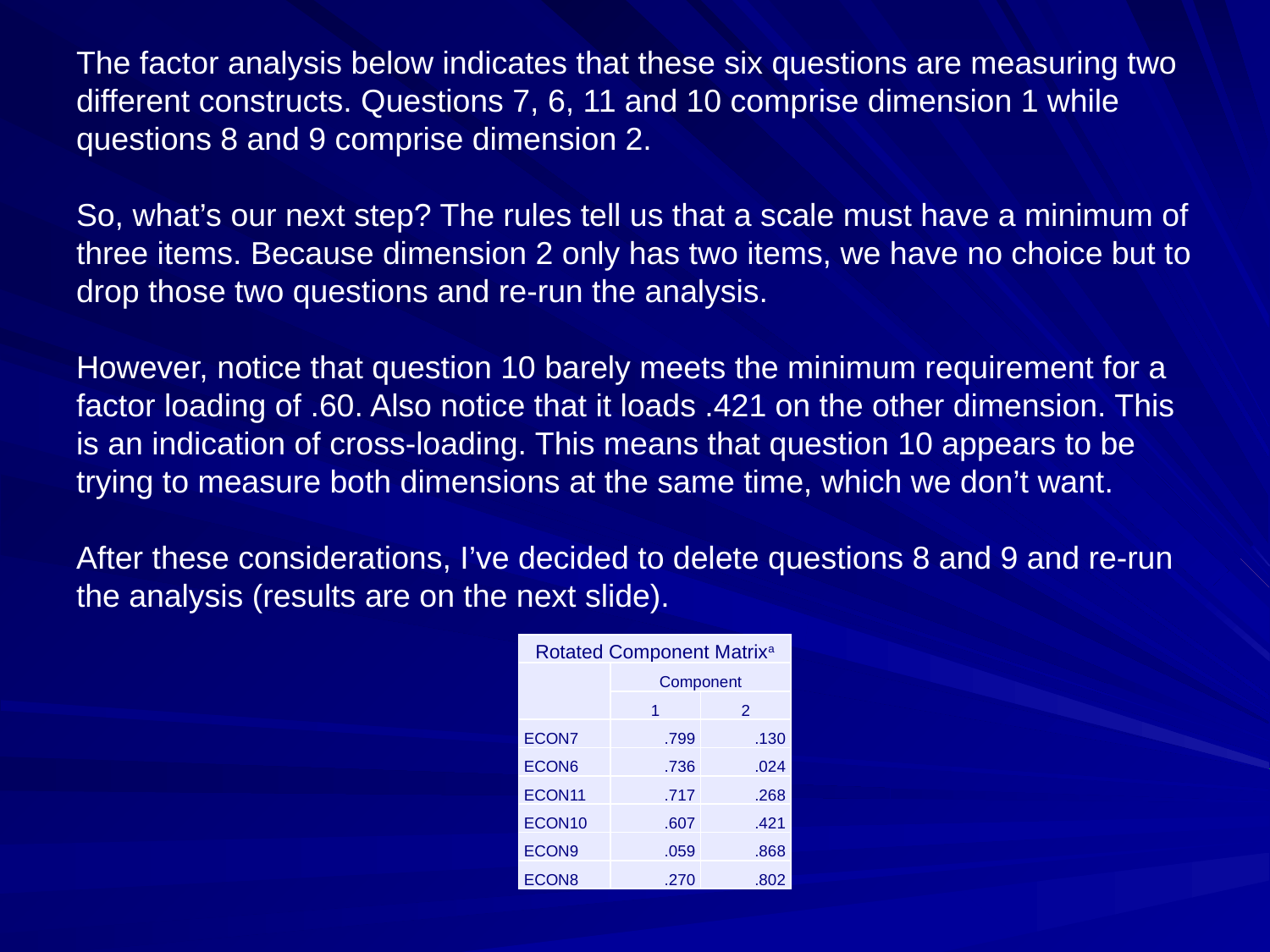

# The factor analysis below indicates that these six questions are measuring two different constructs. Questions 7, 6, 11 and 10 comprise dimension 1 while questions 8 and 9 comprise dimension 2. So, what’s our next step? The rules tell us that a scale must have a minimum of three items. Because dimension 2 only has two items, we have no choice but to drop those two questions and re-run the analysis. However, notice that question 10 barely meets the minimum requirement for a factor loading of .60. Also notice that it loads .421 on the other dimension. This is an indication of cross-loading. This means that question 10 appears to be trying to measure both dimensions at the same time, which we don’t want. After these considerations, I’ve decided to delete questions 8 and 9 and re-run the analysis (results are on the next slide).

| Rotated Component Matrixa |  |  |
| --- | --- | --- |
|  | Component |  |
|  | 1 | 2 |
| ECON7 | .799 | .130 |
| ECON6 | .736 | .024 |
| ECON11 | .717 | .268 |
| ECON10 | .607 | .421 |
| ECON9 | .059 | .868 |
| ECON8 | .270 | .802 |